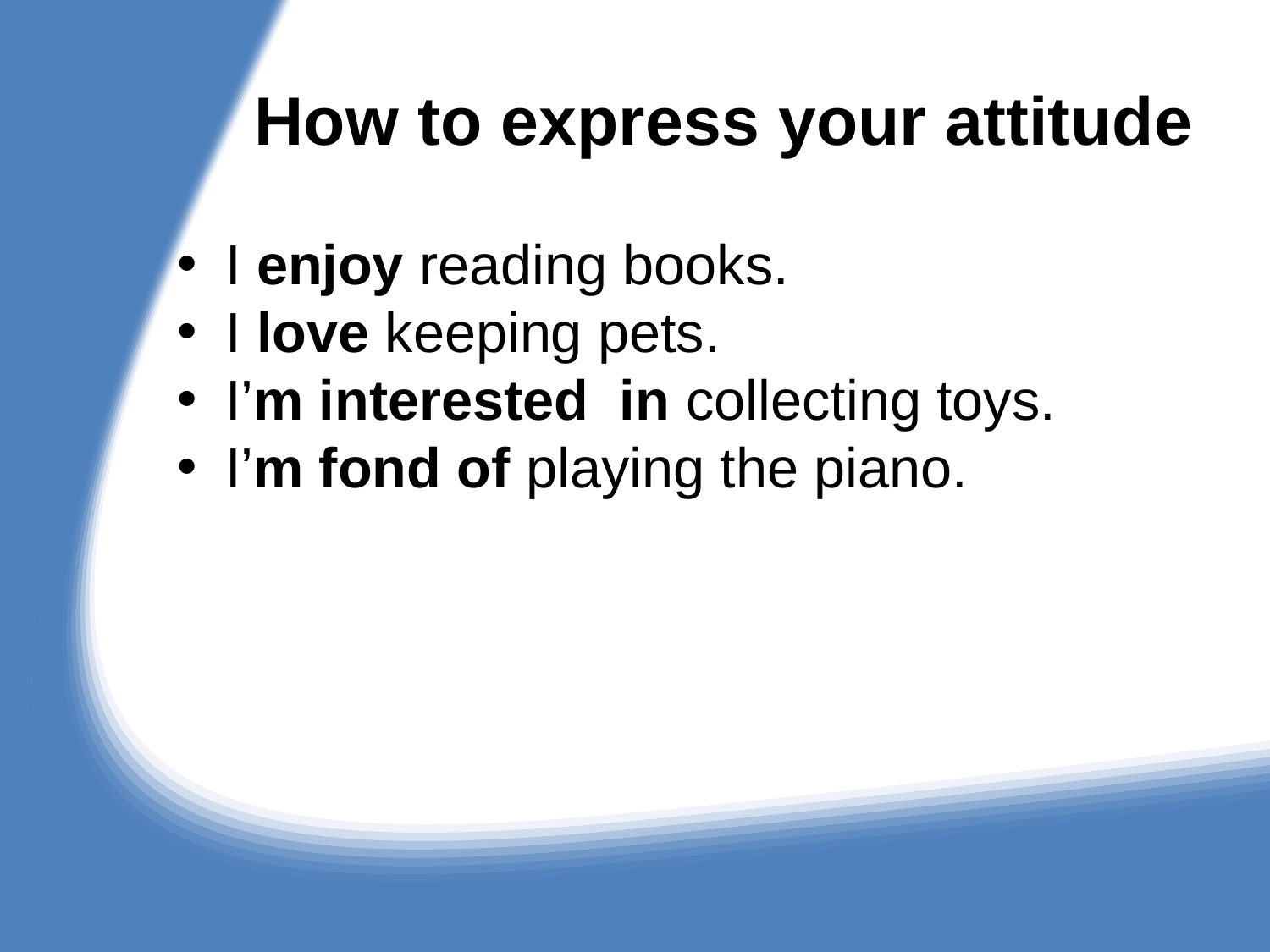

# How to express your attitude
I enjoy reading books.
I love keeping pets.
I’m interested  in collecting toys.
I’m fond of playing the piano.